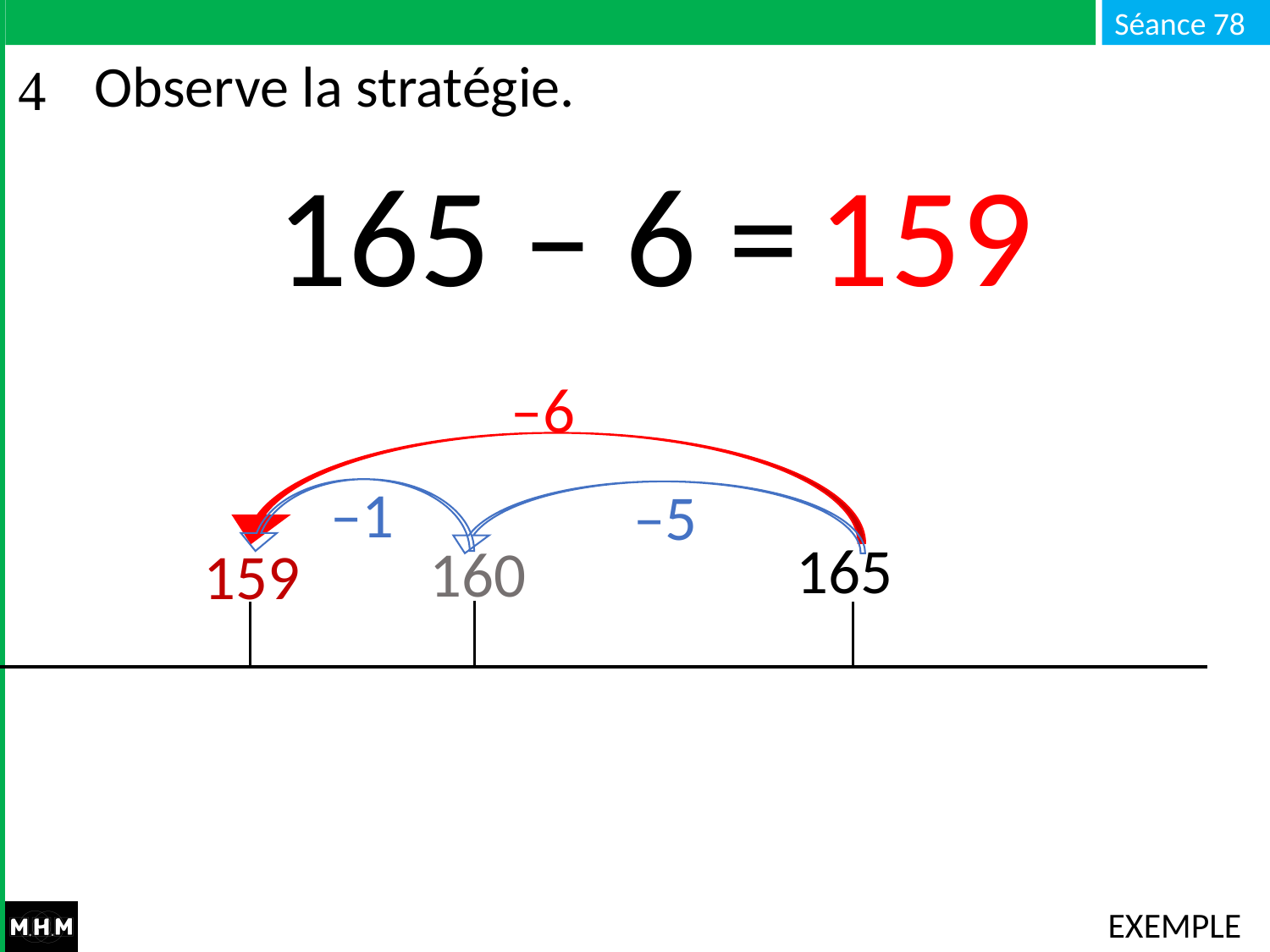

# Observe la stratégie.
165 – 6 = …
159
–6

–1
–5

165
160
159
EXEMPLE